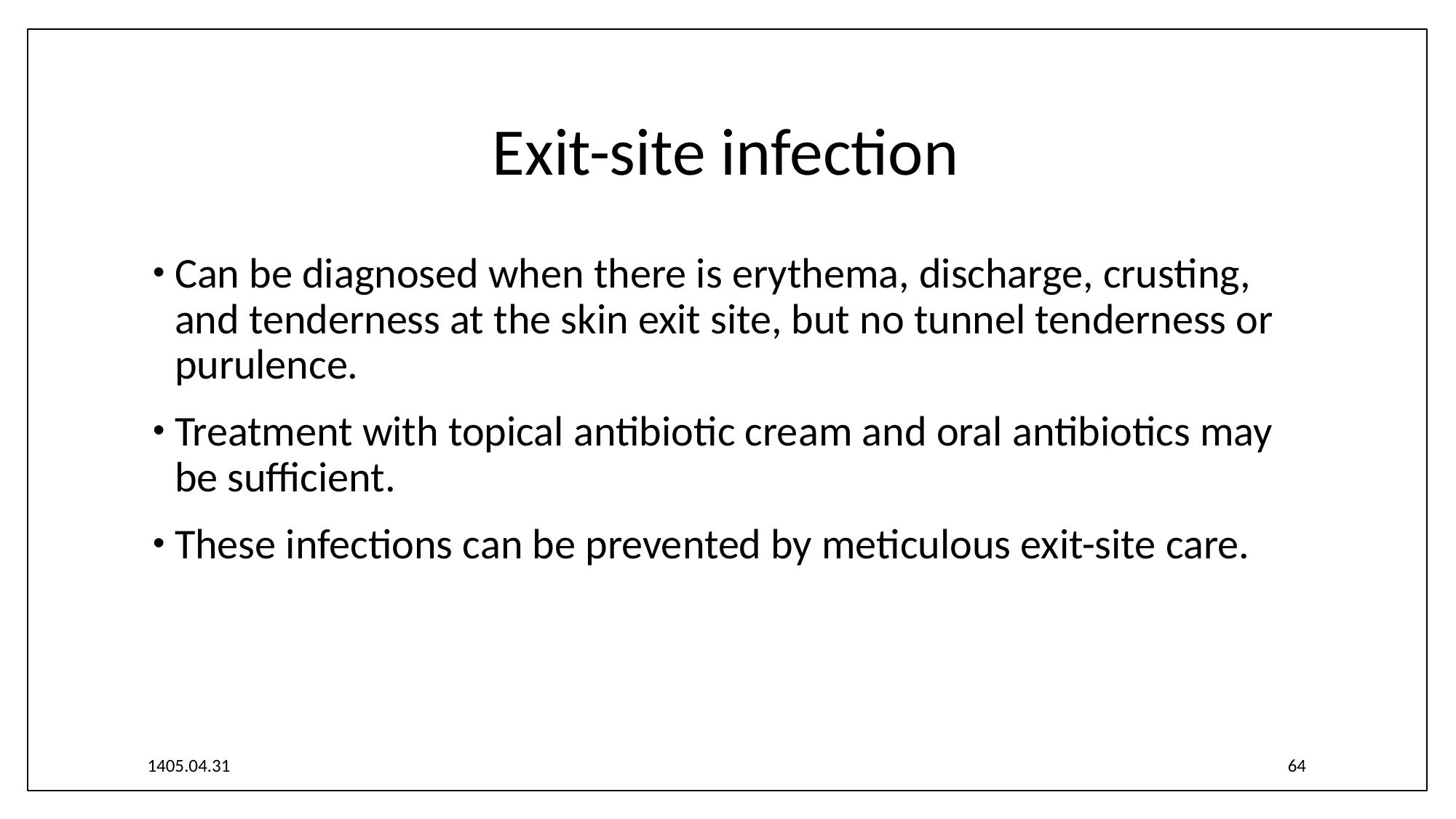

# Exit-site infection
Can be diagnosed when there is erythema, discharge, crusting, and tenderness at the skin exit site, but no tunnel tenderness or purulence.
Treatment with topical antibiotic cream and oral antibiotics may be sufficient.
These infections can be prevented by meticulous exit-site care.
1405.04.31
64